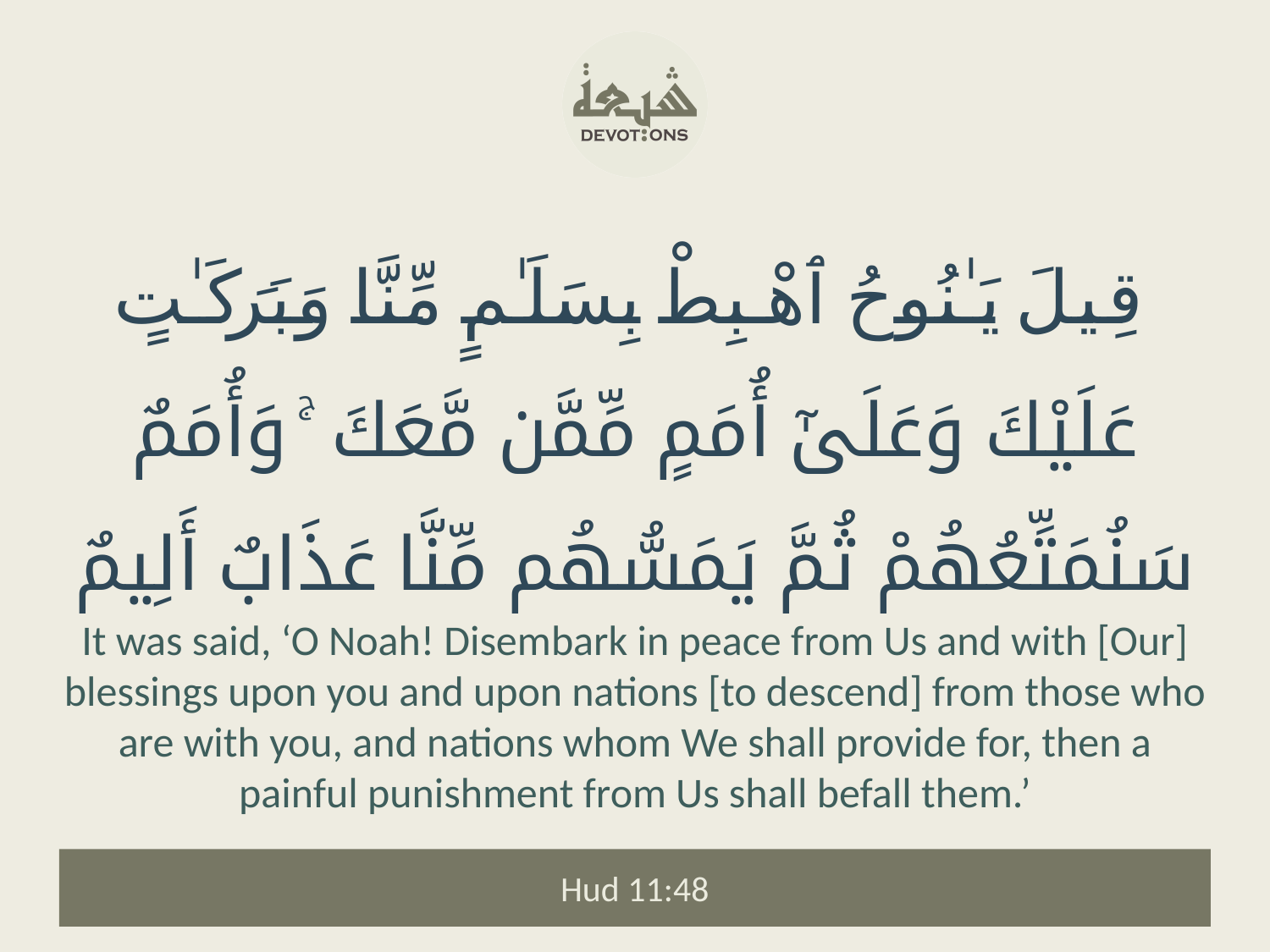

قِيلَ يَـٰنُوحُ ٱهْبِطْ بِسَلَـٰمٍ مِّنَّا وَبَرَكَـٰتٍ عَلَيْكَ وَعَلَىٰٓ أُمَمٍ مِّمَّن مَّعَكَ ۚ وَأُمَمٌ سَنُمَتِّعُهُمْ ثُمَّ يَمَسُّهُم مِّنَّا عَذَابٌ أَلِيمٌ
It was said, ‘O Noah! Disembark in peace from Us and with [Our] blessings upon you and upon nations [to descend] from those who are with you, and nations whom We shall provide for, then a painful punishment from Us shall befall them.’
Hud 11:48